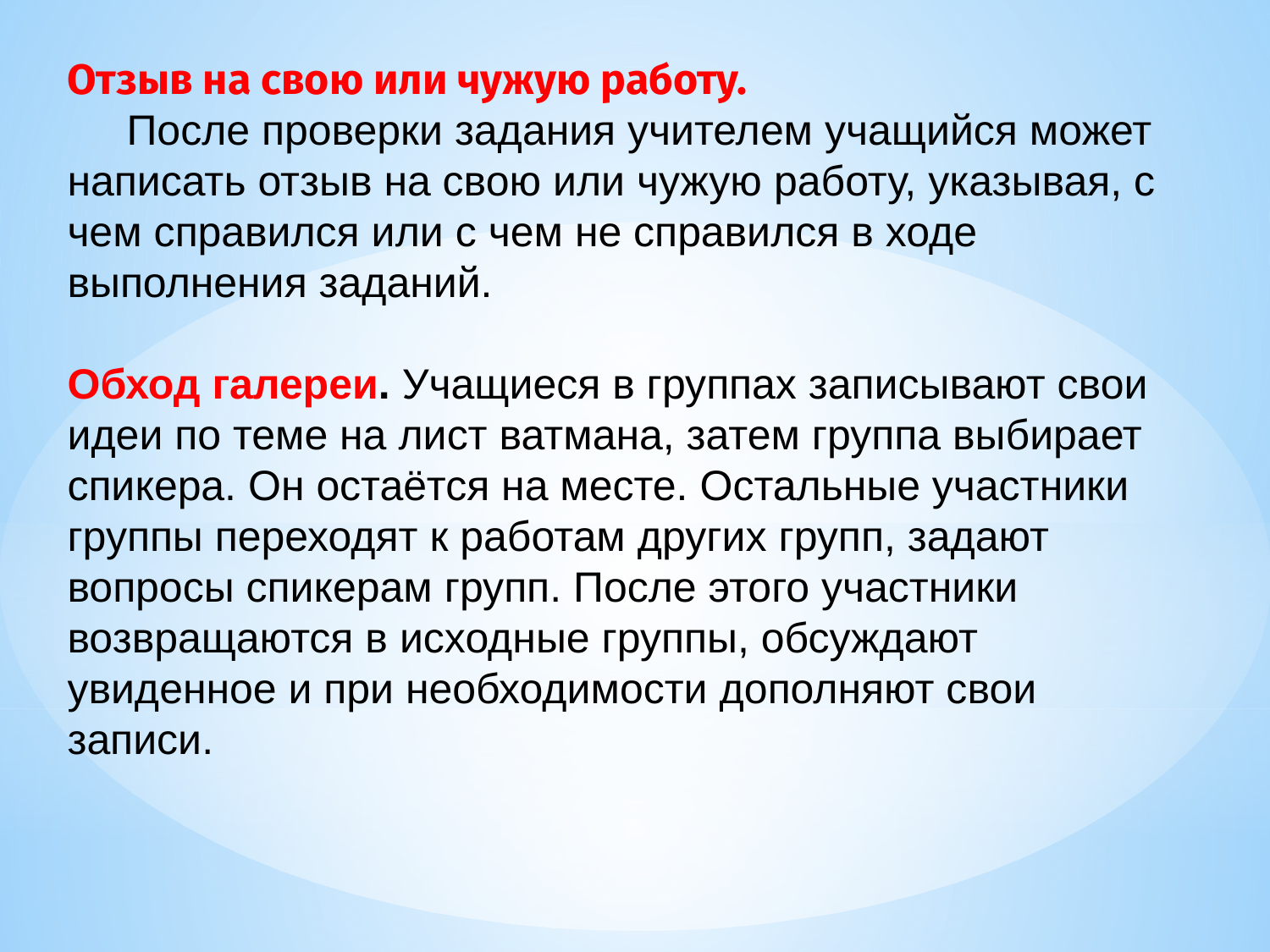

Отзыв на свою или чужую работу.
     После проверки задания учителем учащийся может написать отзыв на свою или чужую работу, указывая, с чем справился или с чем не справился в ходе выполнения заданий.

Обход галереи. Учащиеся в группах записывают свои идеи по теме на лист ватмана, затем группа выбирает спикера. Он остаётся на месте. Остальные участники группы переходят к работам других групп, задают вопросы спикерам групп. После этого участники возвращаются в исходные группы, обсуждают увиденное и при необходимости дополняют свои записи.